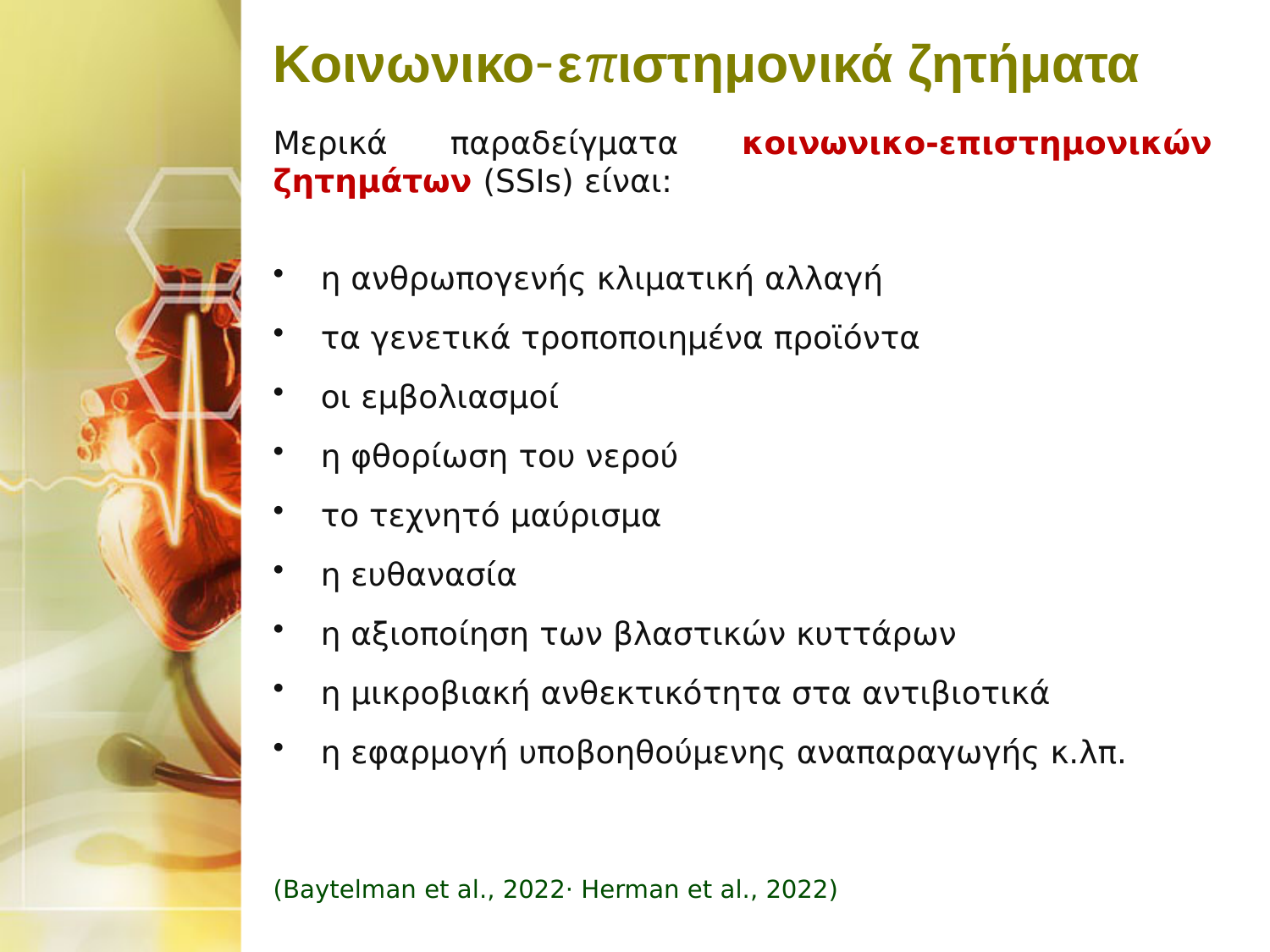

# Κοινωνικο-επιστημονικά ζητήματα
Μερικά παραδείγματα κοινωνικο-επιστημονικών ζητημάτων (SSIs) είναι:

η ανθρωπογενής κλιματική αλλαγή
τα γενετικά τροποποιημένα προϊόντα
οι εμβολιασμοί
η φθορίωση του νερού
το τεχνητό μαύρισμα
η ευθανασία
η αξιοποίηση των βλαστικών κυττάρων
η μικροβιακή ανθεκτικότητα στα αντιβιοτικά
η εφαρμογή υποβοηθούμενης αναπαραγωγής κ.λπ.

(Baytelman et al., 2022· Herman et al., 2022)